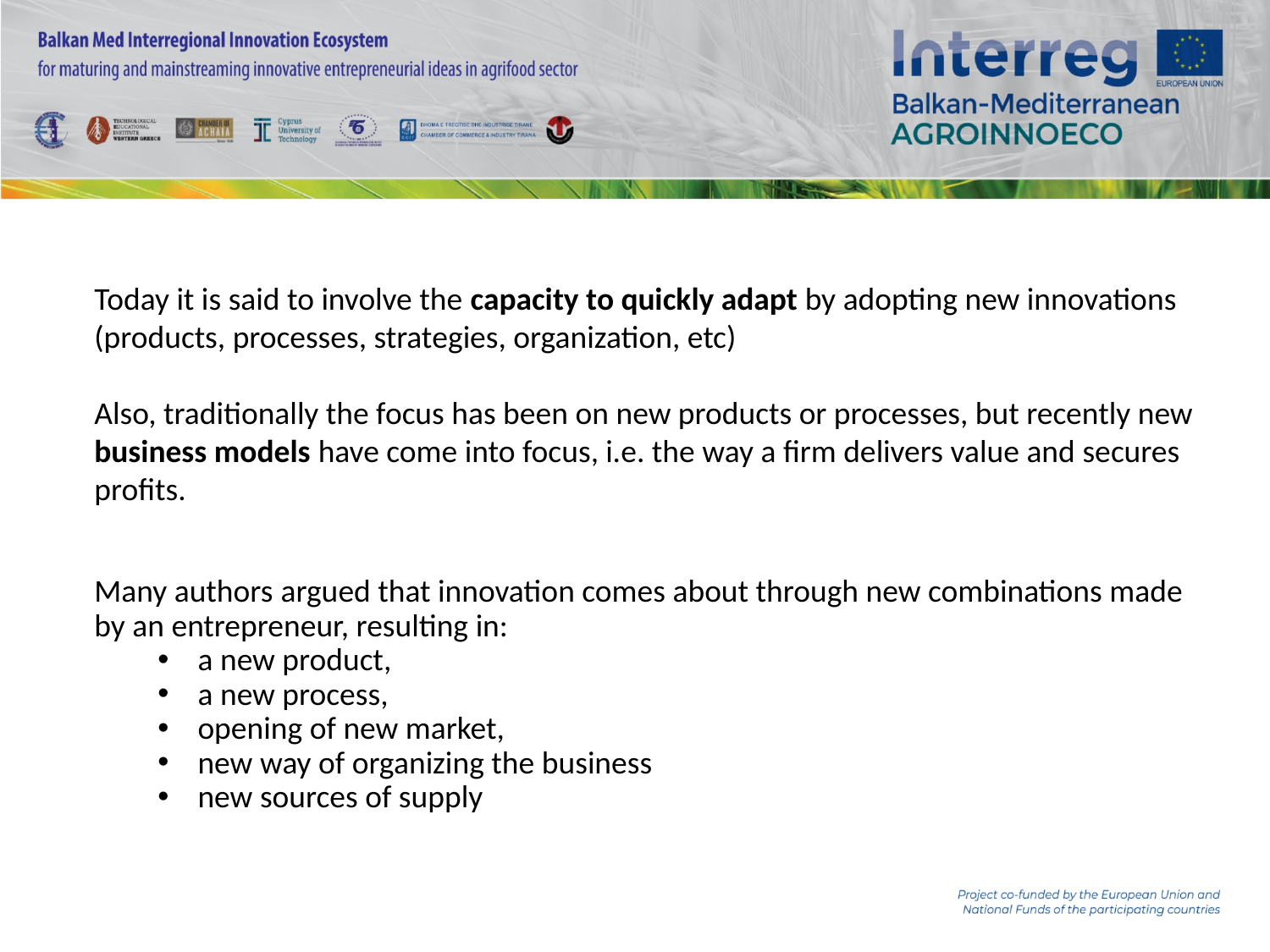

Today it is said to involve the capacity to quickly adapt by adopting new innovations (products, processes, strategies, organization, etc)

Also, traditionally the focus has been on new products or processes, but recently new business models have come into focus, i.e. the way a firm delivers value and secures profits.

Many authors argued that innovation comes about through new combinations made by an entrepreneur, resulting in:
a new product,
a new process,
opening of new market,
new way of organizing the business
new sources of supply